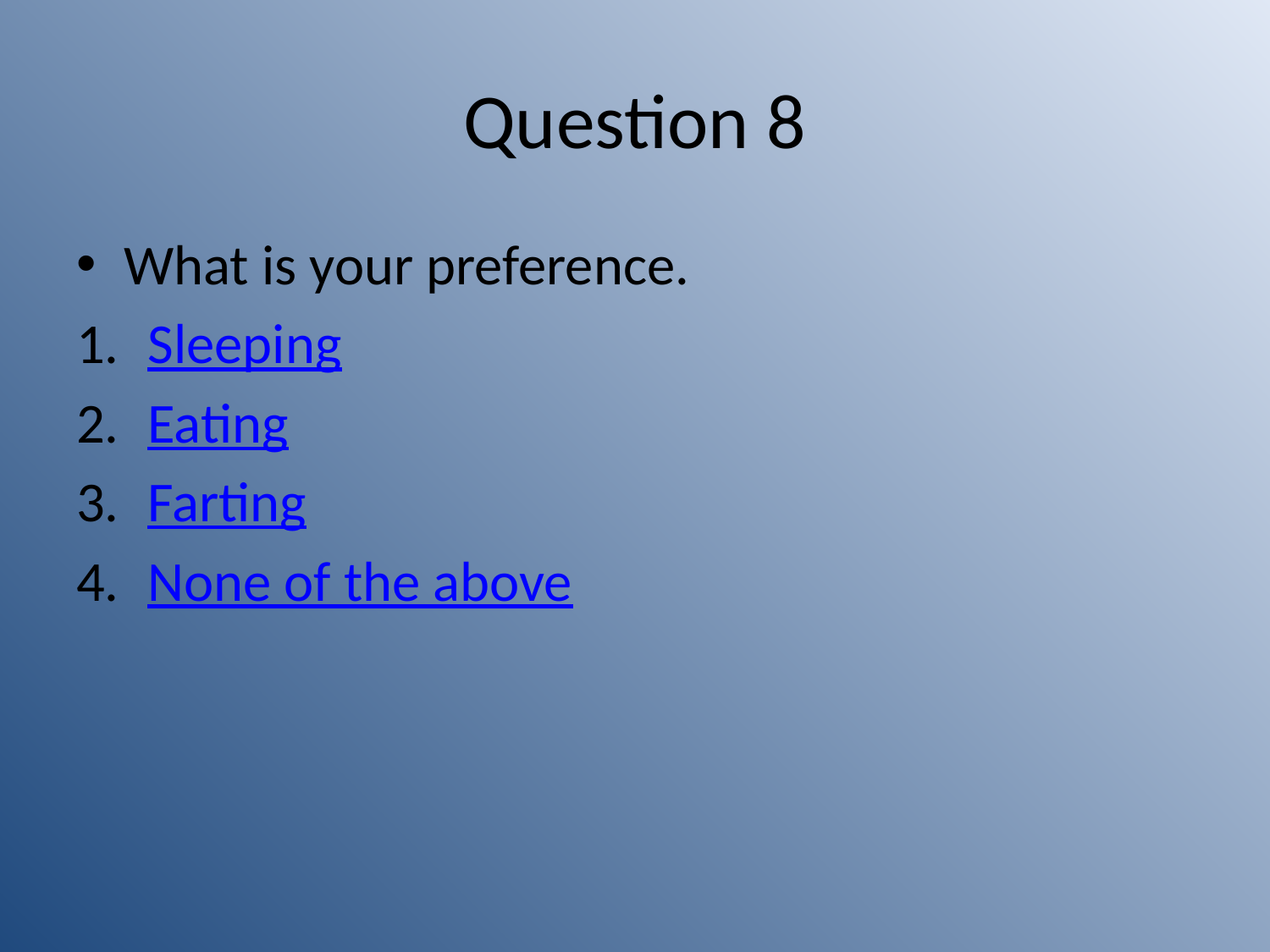

# Question 8
What is your preference.
Sleeping
Eating
Farting
None of the above